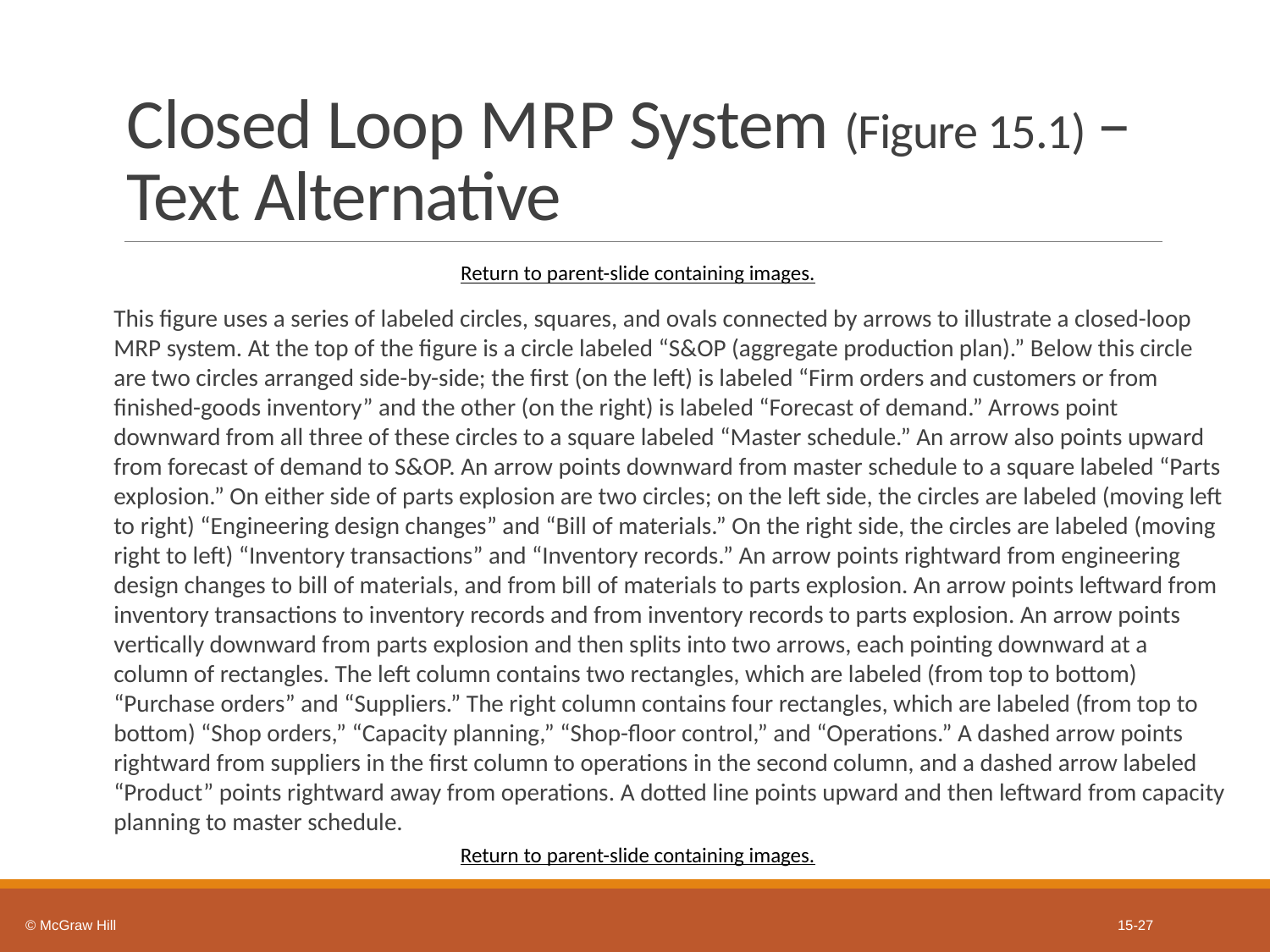

# Closed Loop M R P System (Figure 15.1) – Text Alternative
Return to parent-slide containing images.
This figure uses a series of labeled circles, squares, and ovals connected by arrows to illustrate a closed-loop MRP system. At the top of the figure is a circle labeled “S&OP (aggregate production plan).” Below this circle are two circles arranged side-by-side; the first (on the left) is labeled “Firm orders and customers or from finished-goods inventory” and the other (on the right) is labeled “Forecast of demand.” Arrows point downward from all three of these circles to a square labeled “Master schedule.” An arrow also points upward from forecast of demand to S&OP. An arrow points downward from master schedule to a square labeled “Parts explosion.” On either side of parts explosion are two circles; on the left side, the circles are labeled (moving left to right) “Engineering design changes” and “Bill of materials.” On the right side, the circles are labeled (moving right to left) “Inventory transactions” and “Inventory records.” An arrow points rightward from engineering design changes to bill of materials, and from bill of materials to parts explosion. An arrow points leftward from inventory transactions to inventory records and from inventory records to parts explosion. An arrow points vertically downward from parts explosion and then splits into two arrows, each pointing downward at a column of rectangles. The left column contains two rectangles, which are labeled (from top to bottom) “Purchase orders” and “Suppliers.” The right column contains four rectangles, which are labeled (from top to bottom) “Shop orders,” “Capacity planning,” “Shop-floor control,” and “Operations.” A dashed arrow points rightward from suppliers in the first column to operations in the second column, and a dashed arrow labeled “Product” points rightward away from operations. A dotted line points upward and then leftward from capacity planning to master schedule.
Return to parent-slide containing images.